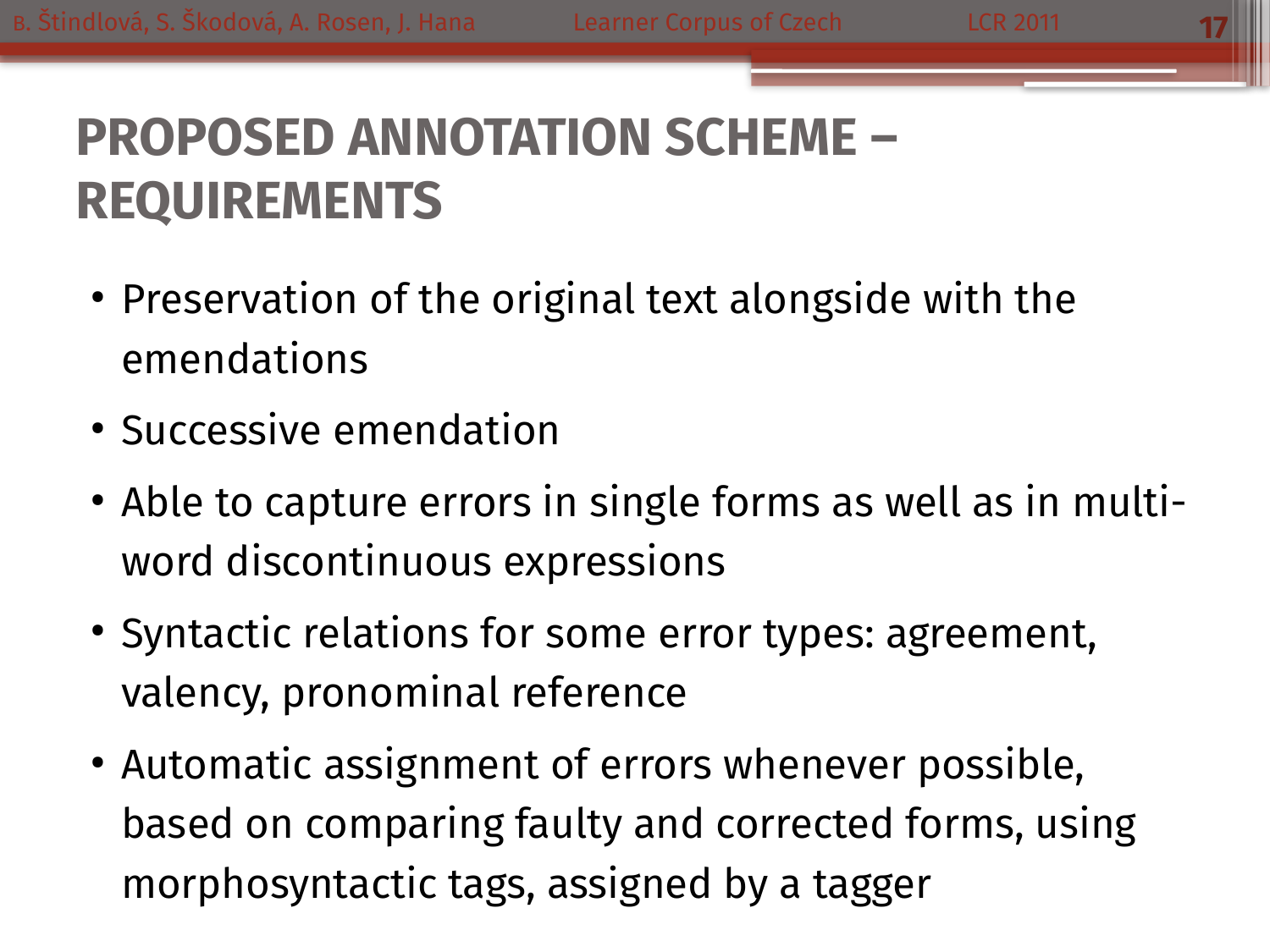

B. Štindlová, S. Škodová, A. Rosen, J. Hana	        Learner Corpus of Czech	          LCR 2011
17
# PROPOSED ANNOTATION SCHEME – REQUIREMENTS
Preservation of the original text alongside with the emendations
Successive emendation
Able to capture errors in single forms as well as in multi-word discontinuous expressions
Syntactic relations for some error types: agreement, valency, pronominal reference
Automatic assignment of errors whenever possible, based on comparing faulty and corrected forms, using morphosyntactic tags, assigned by a tagger